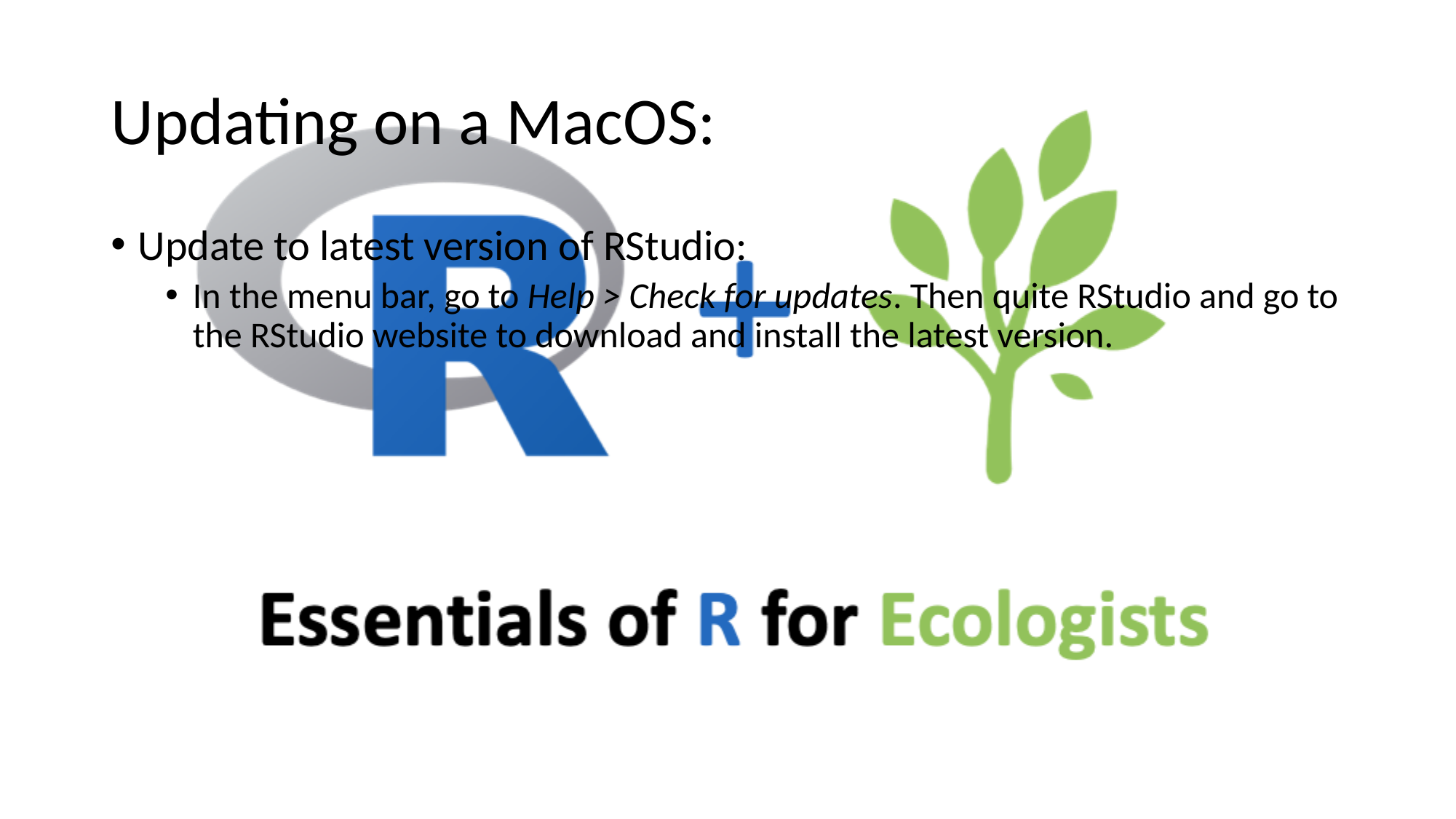

# Updating on a MacOS:
Update to latest version of RStudio:
In the menu bar, go to Help > Check for updates. Then quite RStudio and go to the RStudio website to download and install the latest version.